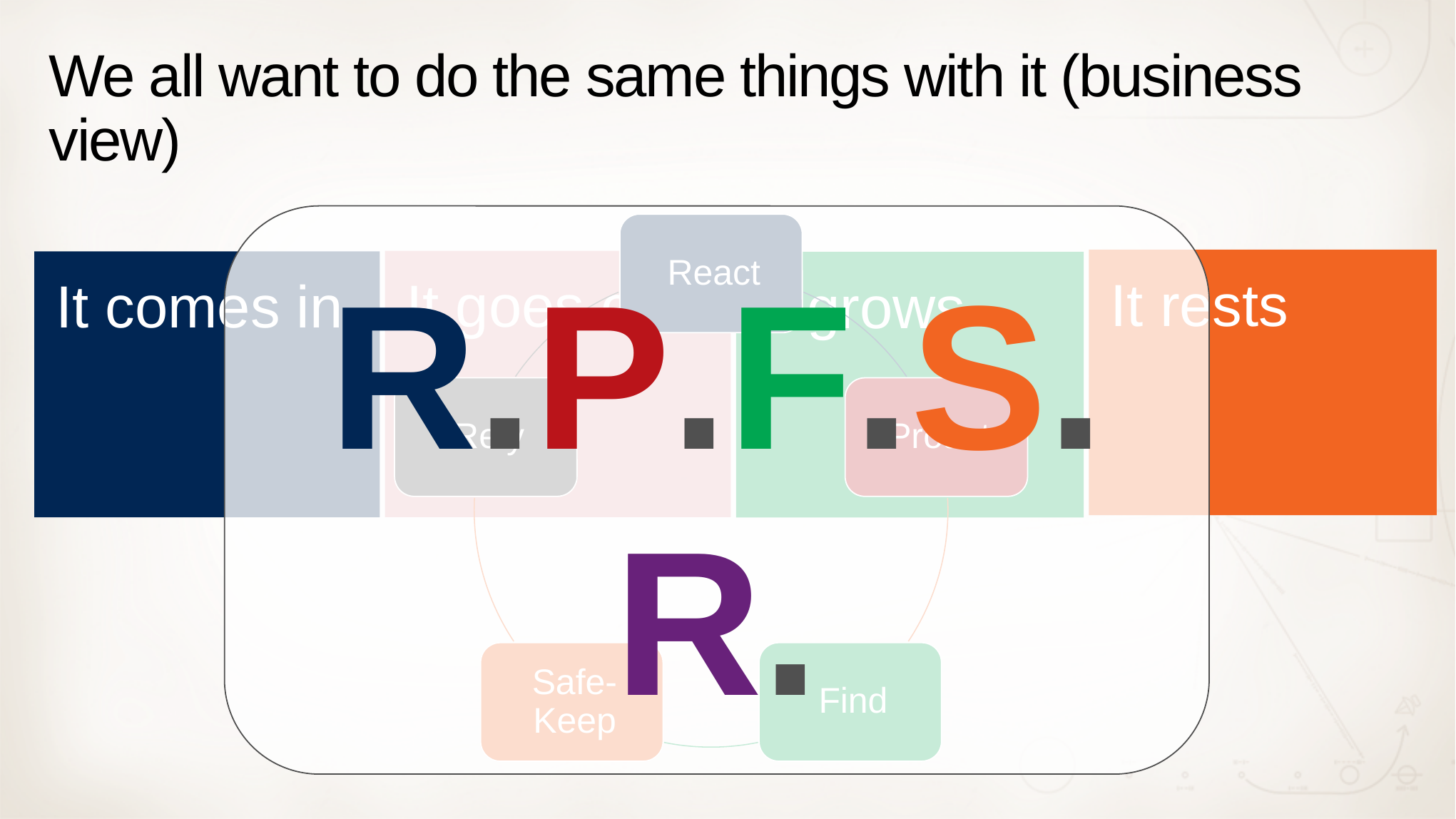

# We all want to do the same things with it (business view)
R.P.F.S.R.
React
Proact
Find
Safe-Keep
Rely
It rests
It goes out

It comes in
It grows